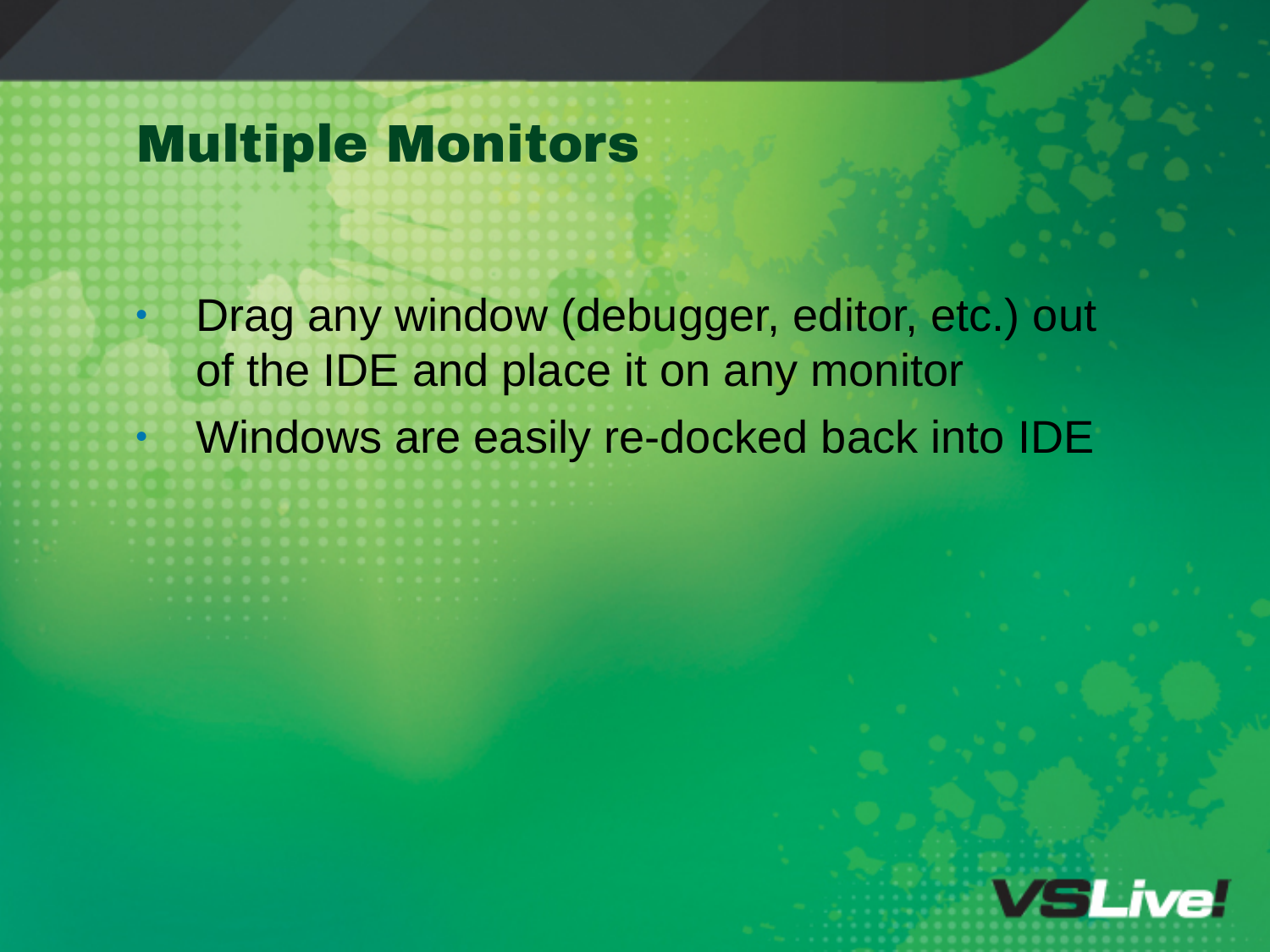

# Multiple Monitors
Drag any window (debugger, editor, etc.) out of the IDE and place it on any monitor
Windows are easily re-docked back into IDE